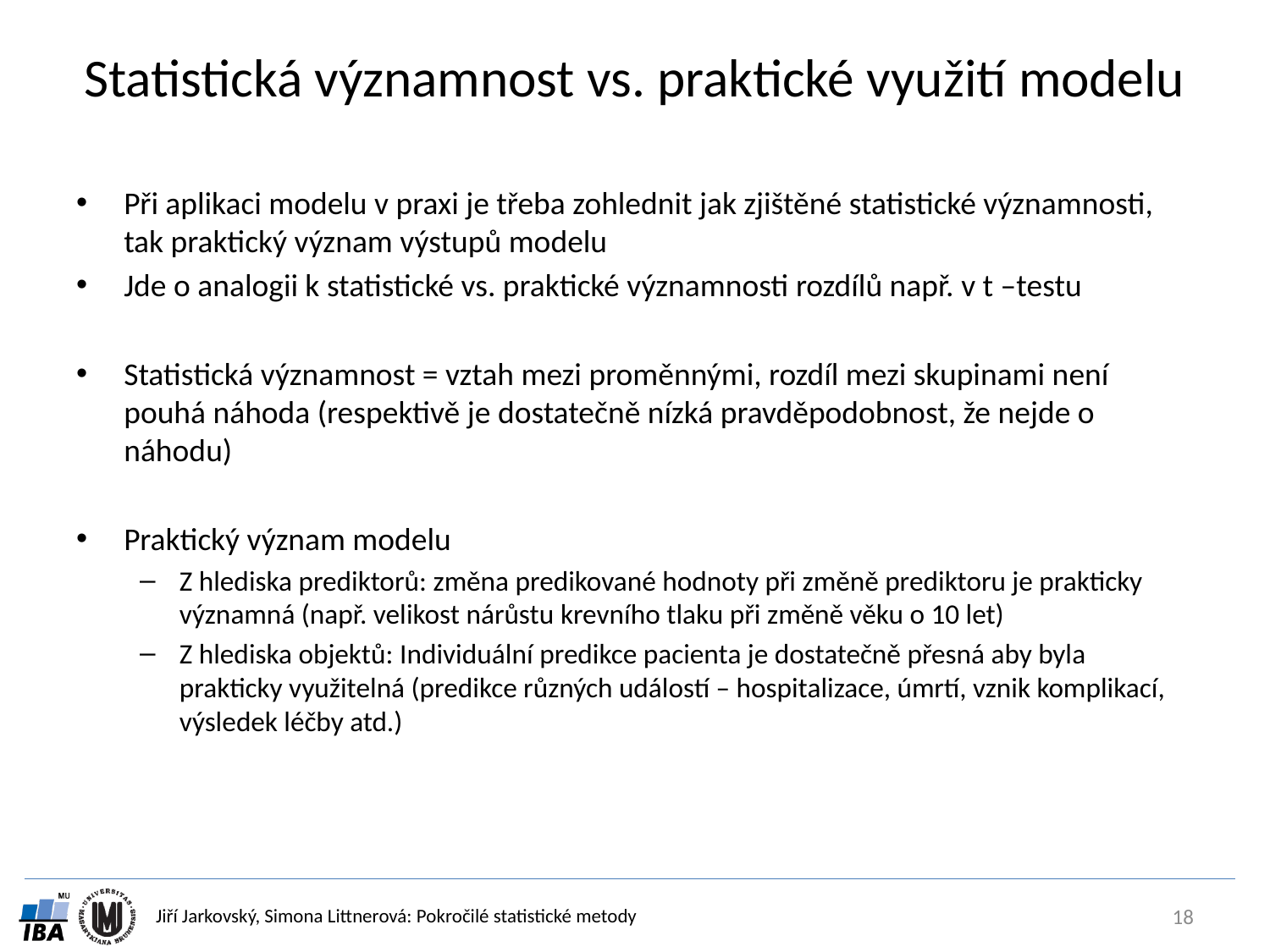

# Statistická významnost vs. praktické využití modelu
Při aplikaci modelu v praxi je třeba zohlednit jak zjištěné statistické významnosti, tak praktický význam výstupů modelu
Jde o analogii k statistické vs. praktické významnosti rozdílů např. v t –testu

Statistická významnost = vztah mezi proměnnými, rozdíl mezi skupinami není pouhá náhoda (respektivě je dostatečně nízká pravděpodobnost, že nejde o náhodu)

Praktický význam modelu
Z hlediska prediktorů: změna predikované hodnoty při změně prediktoru je prakticky významná (např. velikost nárůstu krevního tlaku při změně věku o 10 let)
Z hlediska objektů: Individuální predikce pacienta je dostatečně přesná aby byla prakticky využitelná (predikce různých událostí – hospitalizace, úmrtí, vznik komplikací, výsledek léčby atd.)
18